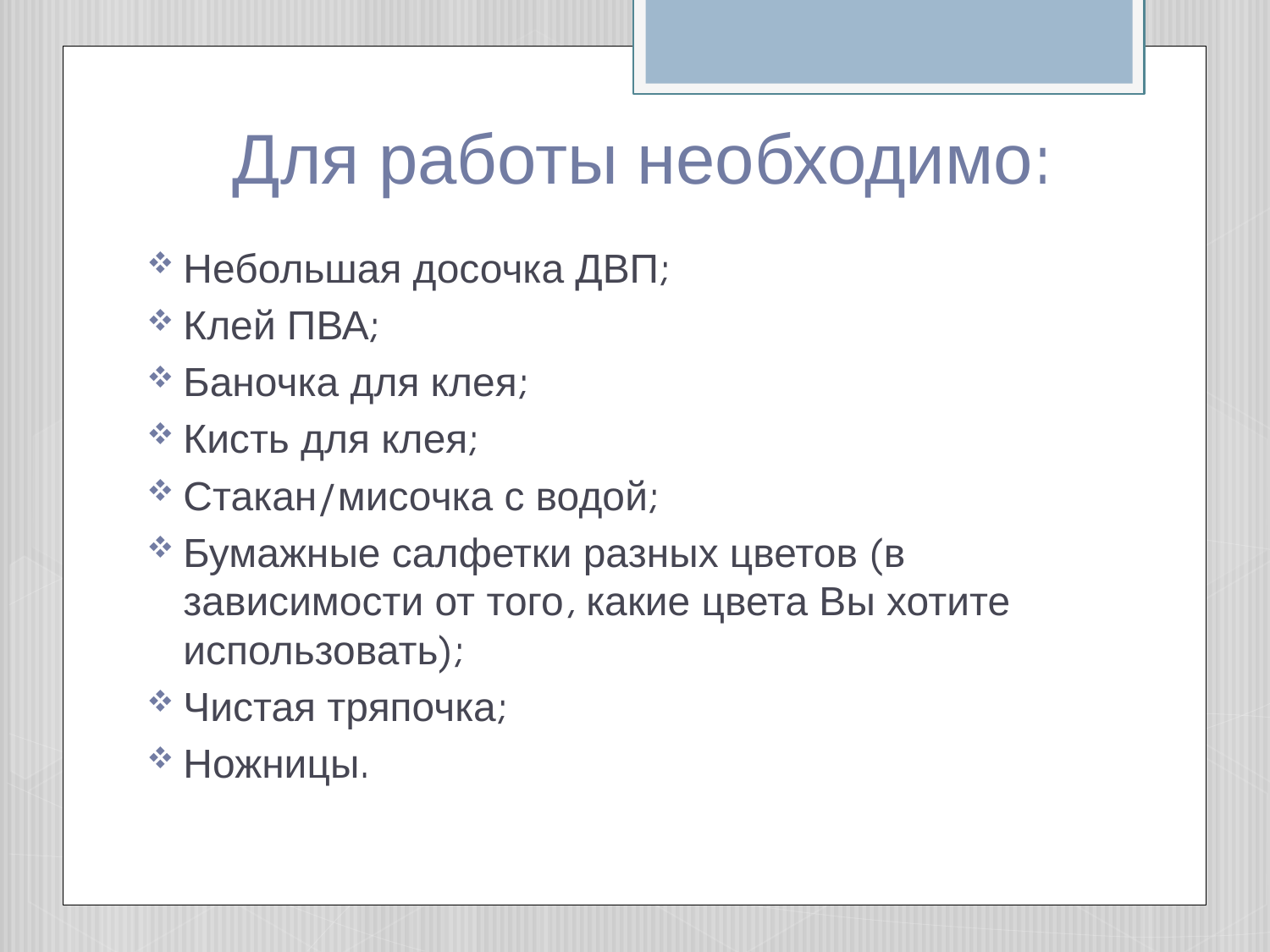

# Для работы необходимо:
Небольшая досочка ДВП;
Клей ПВА;
Баночка для клея;
Кисть для клея;
Стакан/мисочка с водой;
Бумажные салфетки разных цветов (в зависимости от того, какие цвета Вы хотите использовать);
Чистая тряпочка;
Ножницы.